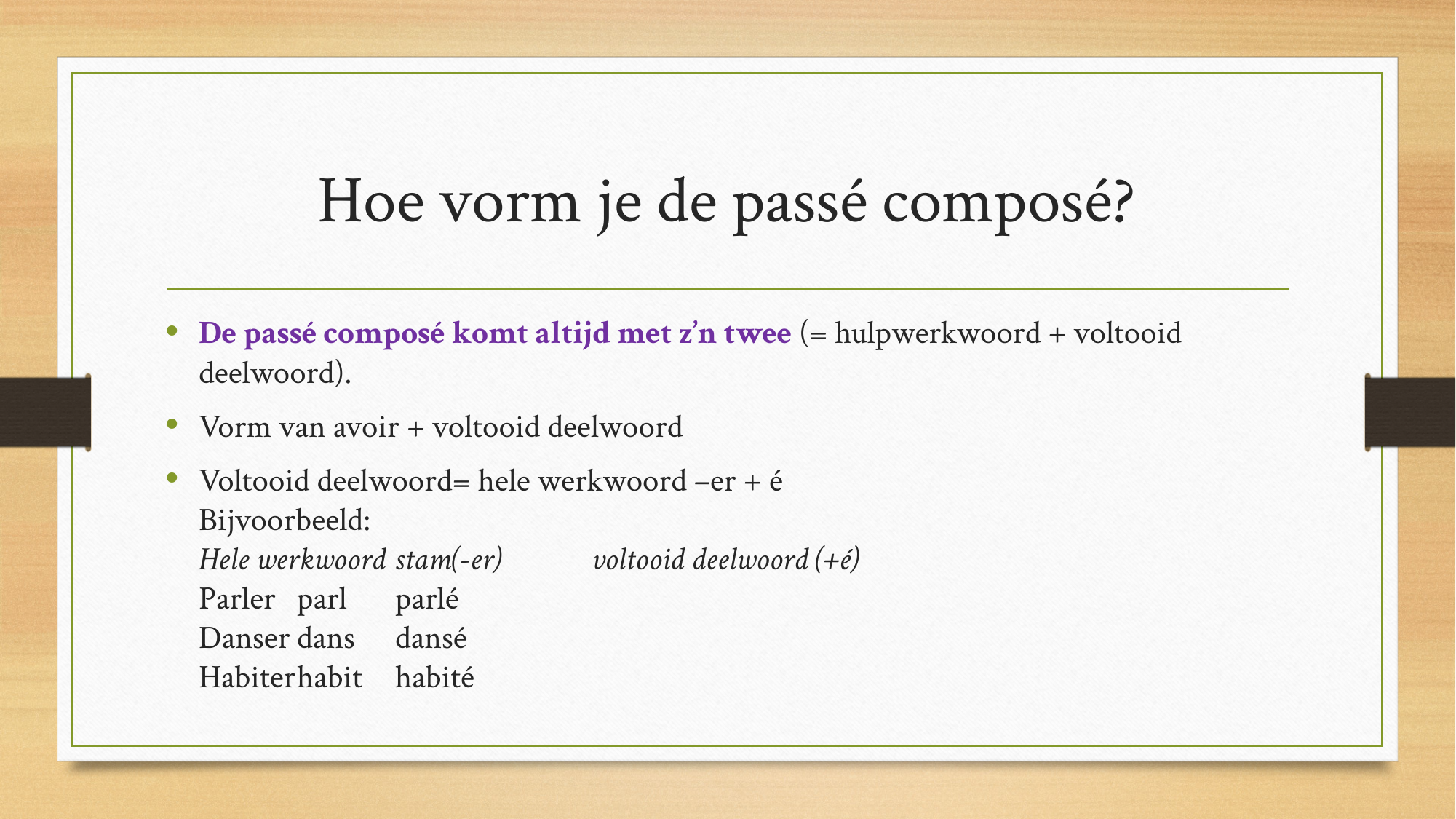

# Hoe vorm je de passé composé?
De passé composé komt altijd met z’n twee (= hulpwerkwoord + voltooid deelwoord).
Vorm van avoir + voltooid deelwoord
Voltooid deelwoord= hele werkwoord –er + é
Bijvoorbeeld:
Hele werkwoord		stam(-er)		voltooid deelwoord (+é)
Parler			parl			parlé
Danser			dans		dansé
Habiter			habit		habité